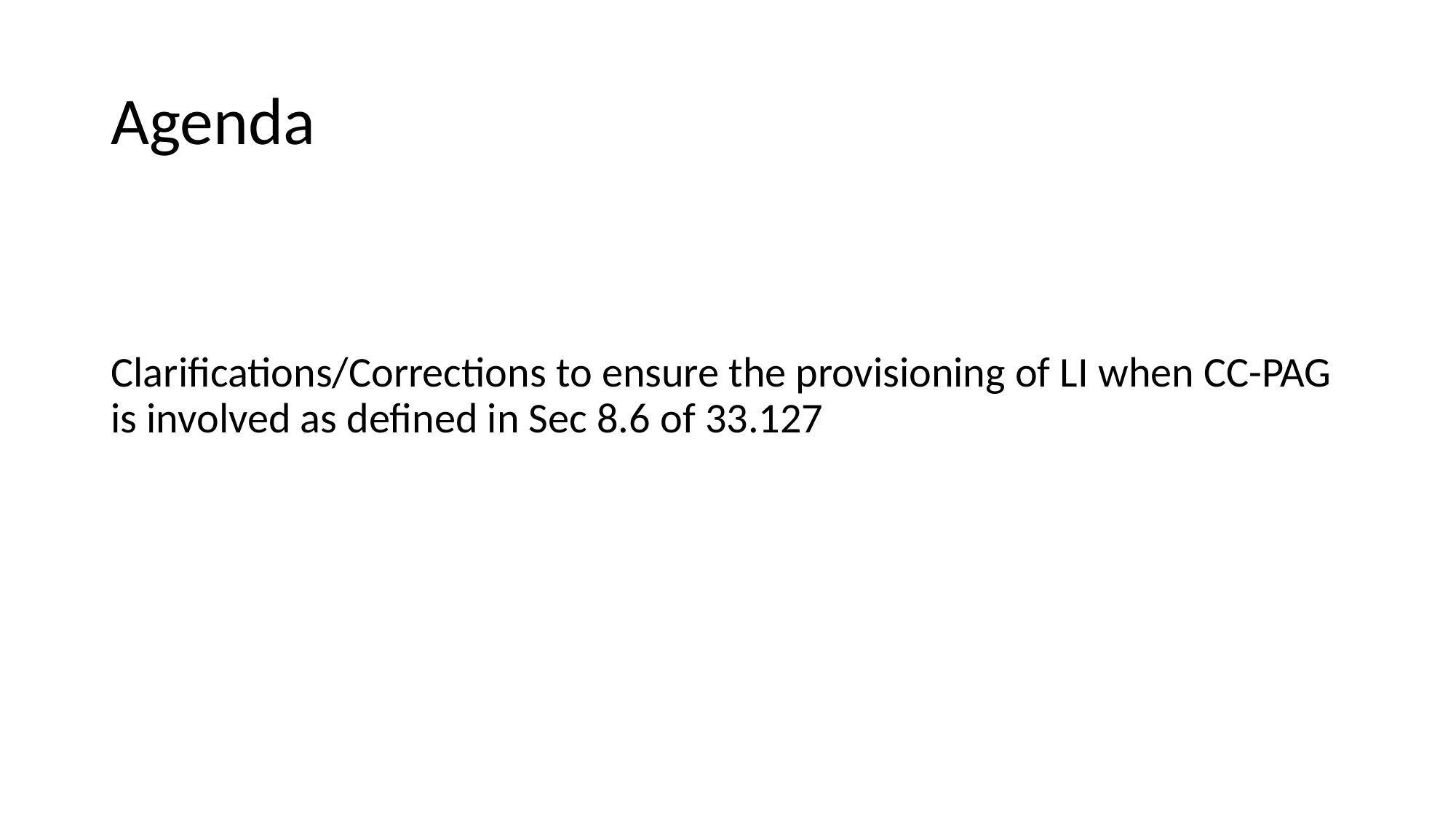

# Agenda

Clarifications/Corrections to ensure the provisioning of LI when CC-PAG is involved as defined in Sec 8.6 of 33.127